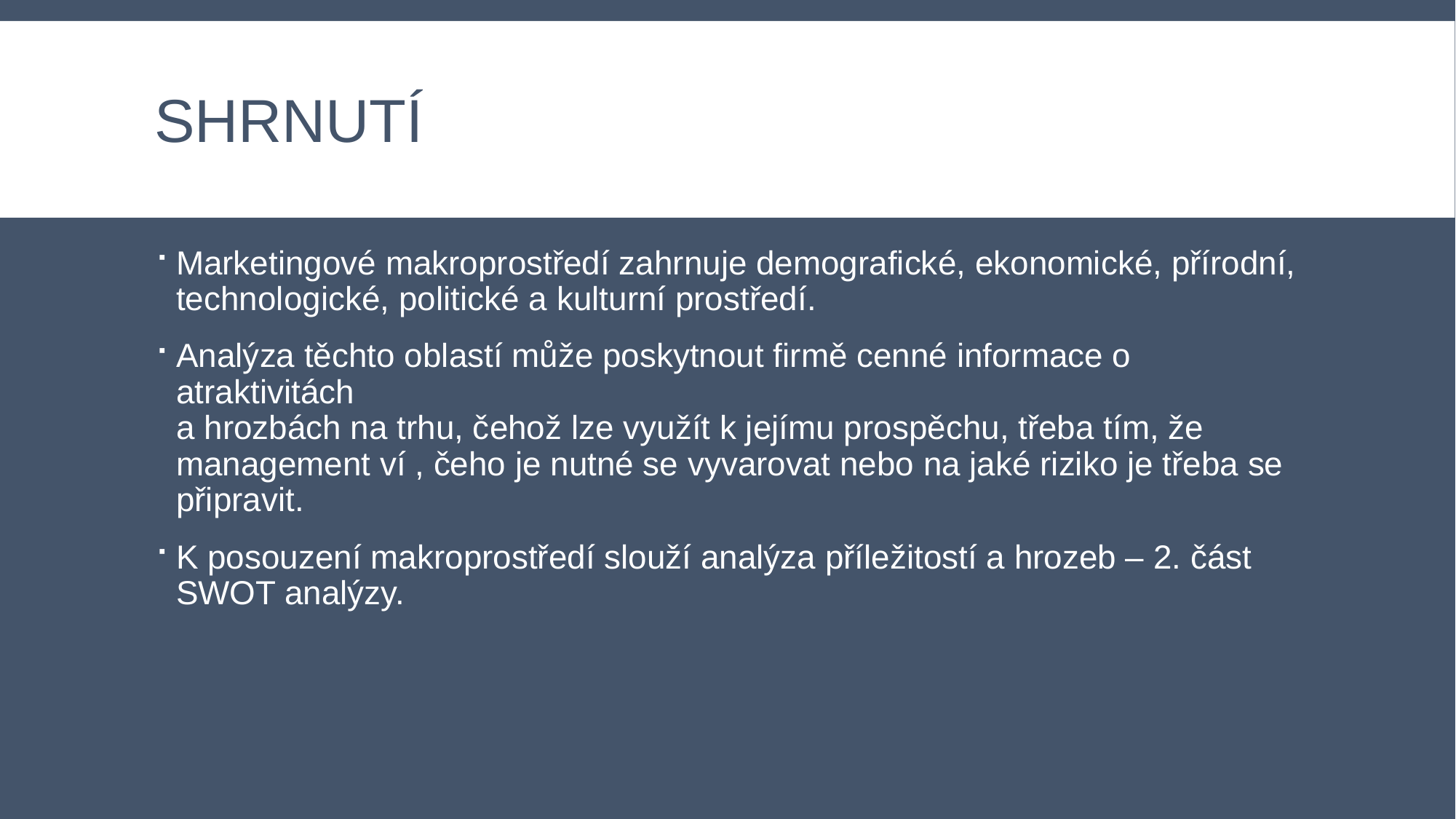

# Shrnutí
Marketingové makroprostředí zahrnuje demografické, ekonomické, přírodní, technologické, politické a kulturní prostředí.
Analýza těchto oblastí může poskytnout firmě cenné informace o atraktivitách
a hrozbách na trhu, čehož lze využít k jejímu prospěchu, třeba tím, že management ví , čeho je nutné se vyvarovat nebo na jaké riziko je třeba se připravit.
K posouzení makroprostředí slouží analýza příležitostí a hrozeb – 2. část SWOT analýzy.